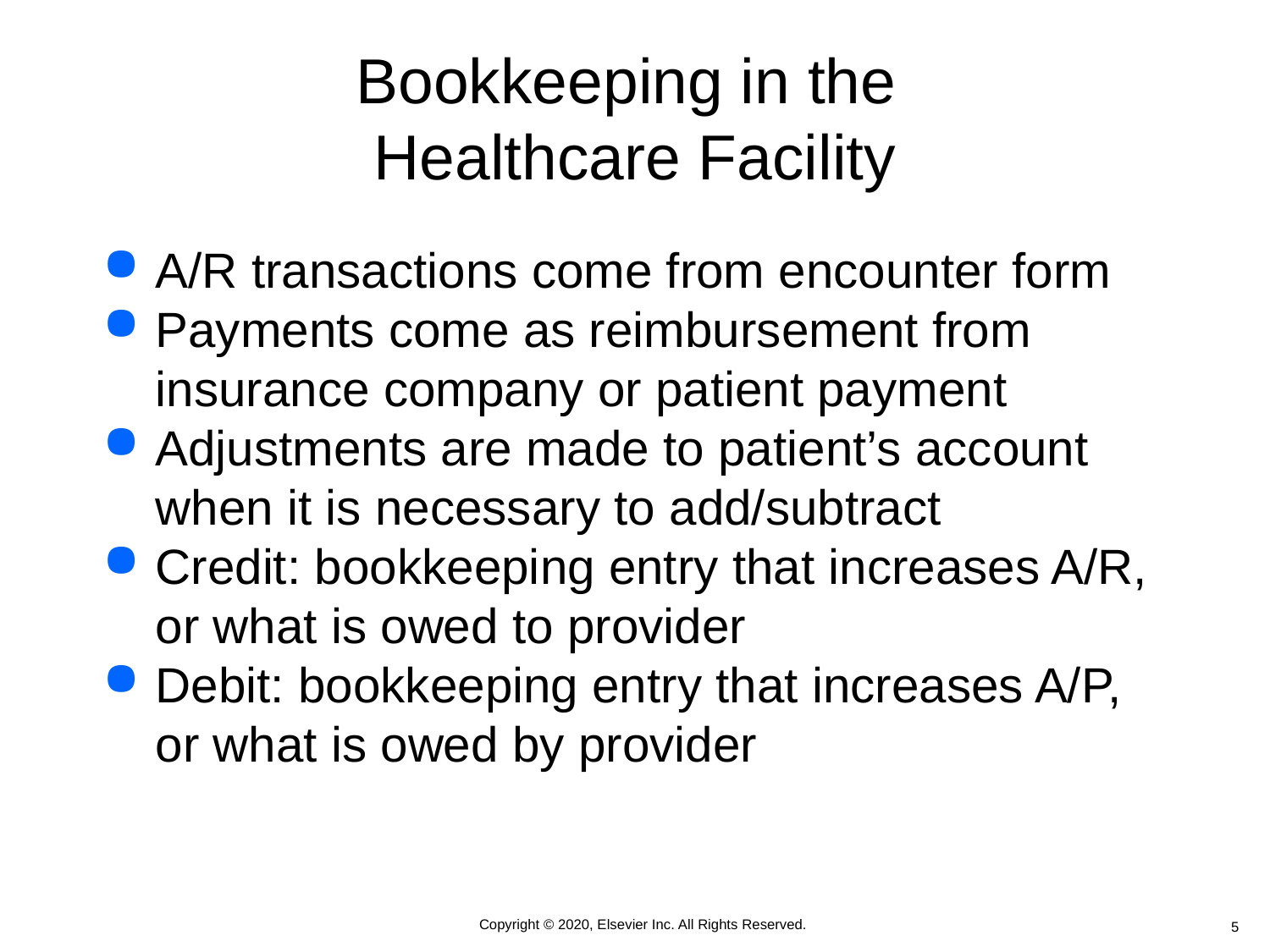

# Bookkeeping in the Healthcare Facility
A/R transactions come from encounter form
Payments come as reimbursement from insurance company or patient payment
Adjustments are made to patient’s account when it is necessary to add/subtract
Credit: bookkeeping entry that increases A/R, or what is owed to provider
Debit: bookkeeping entry that increases A/P, or what is owed by provider